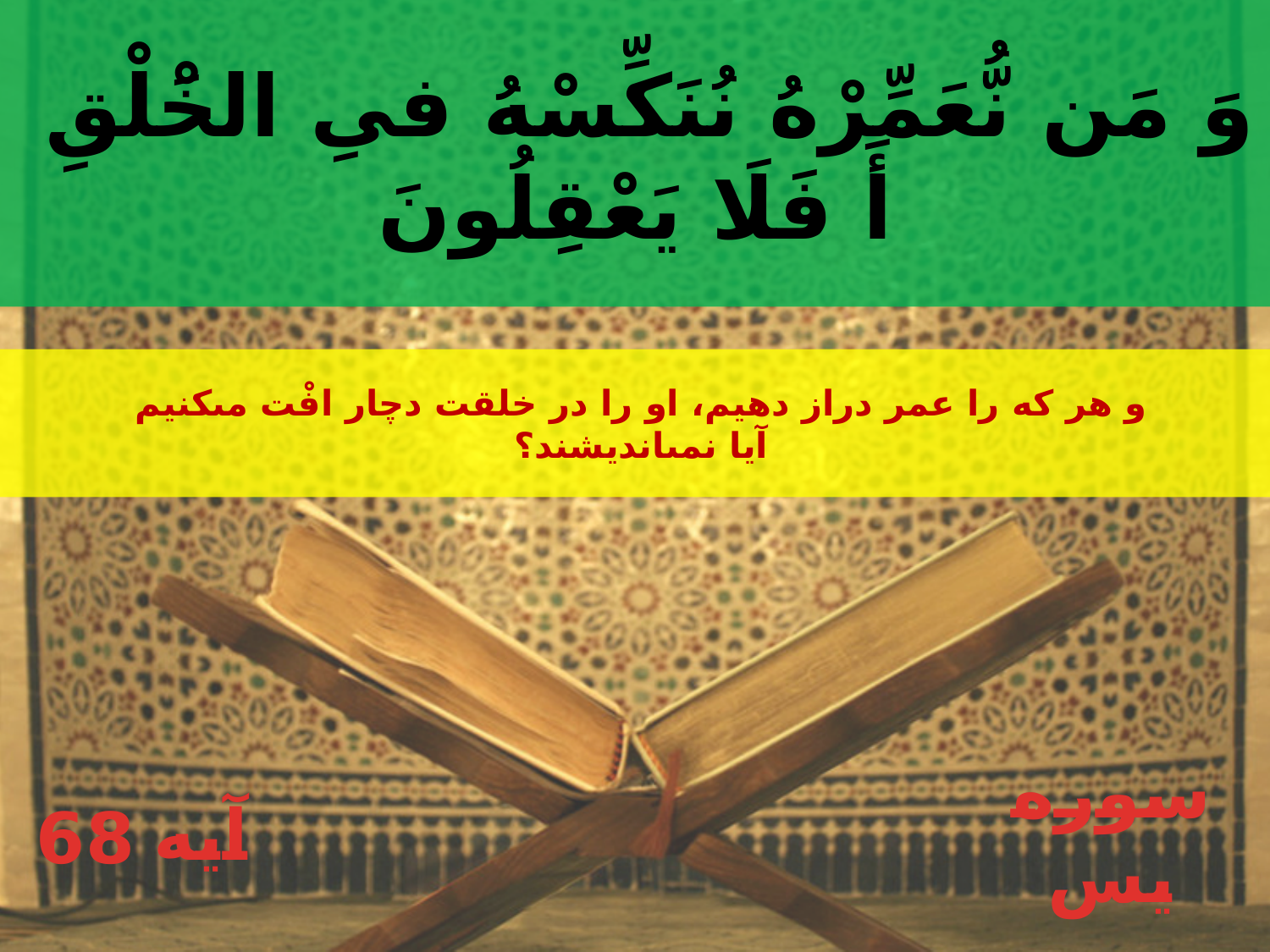

وَ مَن نُّعَمِّرْهُ نُنَكِّسْهُ فىِ الخَْلْقِ
أَ فَلَا يَعْقِلُونَ
و هر كه را عمر دراز دهيم، او را در خلقت دچار افْت مى‏كنيم
آيا نمى‏انديشند؟
68